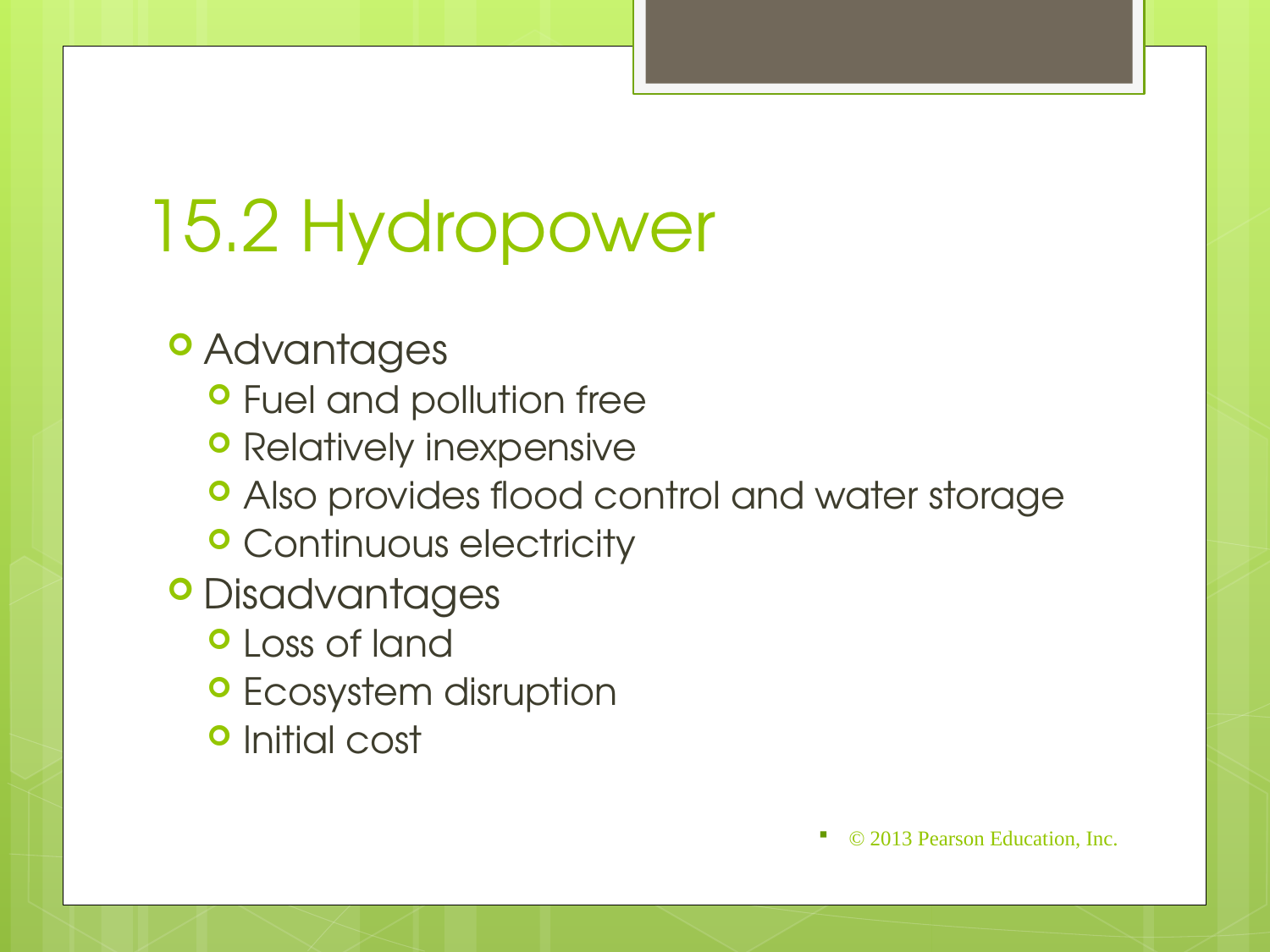

# 15.2 Hydropower
Advantages
Fuel and pollution free
Relatively inexpensive
Also provides flood control and water storage
Continuous electricity
Disadvantages
Loss of land
Ecosystem disruption
Initial cost

© 2013 Pearson Education, Inc.